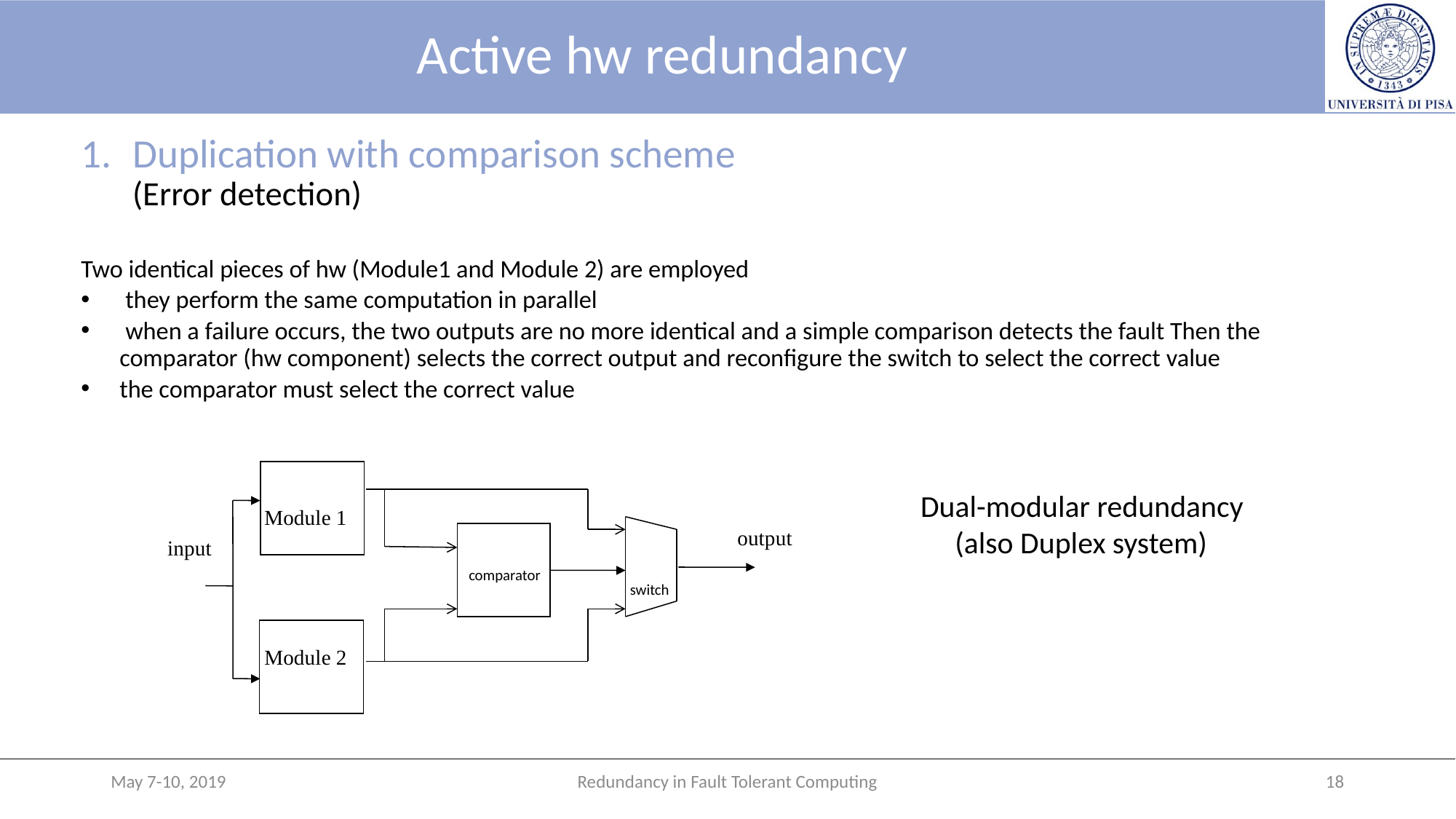

# Active hw redundancy
Duplication with comparison scheme
(Error detection)

Two identical pieces of hw (Module1 and Module 2) are employed
 they perform the same computation in parallel
 when a failure occurs, the two outputs are no more identical and a simple comparison detects the fault Then the comparator (hw component) selects the correct output and reconfigure the switch to select the correct value
the comparator must select the correct value

 Dual-modular redundancy
      (also Duplex system)
Module 1

output

input
comparator

switch

Module 2

May 7-10, 2019
Redundancy in Fault Tolerant Computing
18